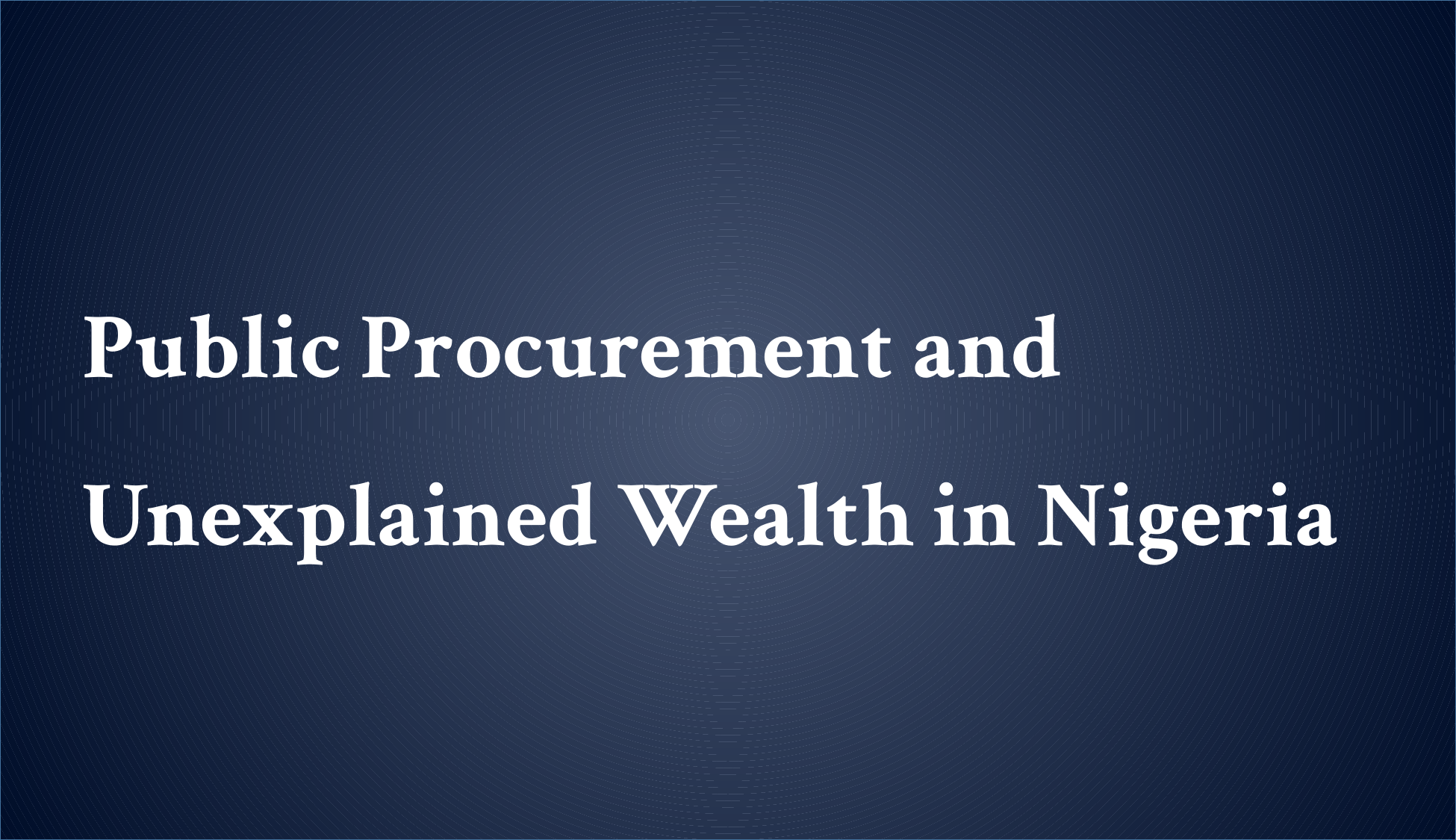

Public Procurement and Unexplained Wealth in Nigeria